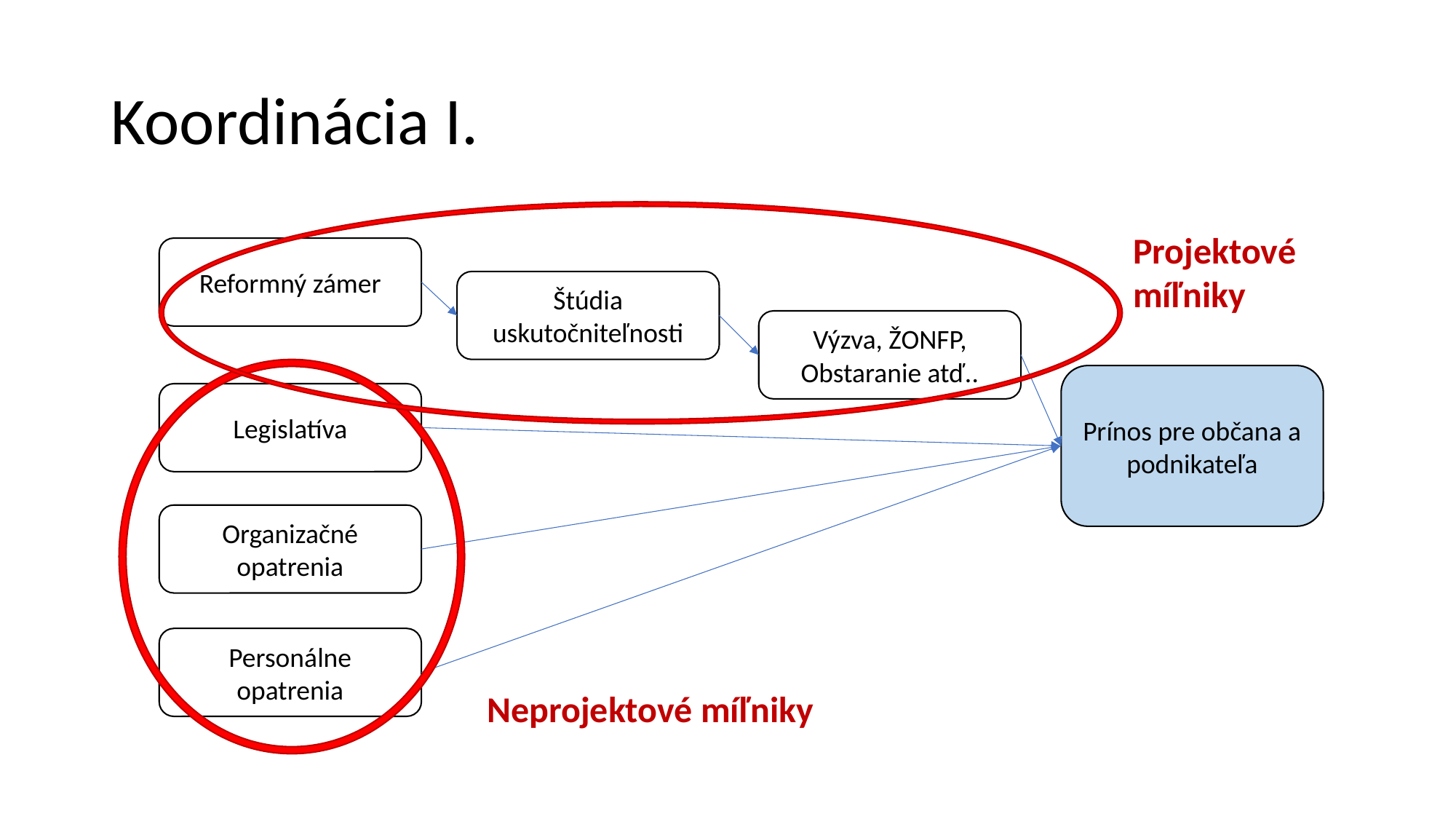

# Koordinácia I.

Projektové míľniky

Reformný zámer
Štúdia uskutočniteľnosti
Výzva, ŽONFP, Obstaranie atď..

Neprojektové míľniky
Prínos pre občana a podnikateľa
Legislatíva
Organizačné opatrenia
Personálne opatrenia